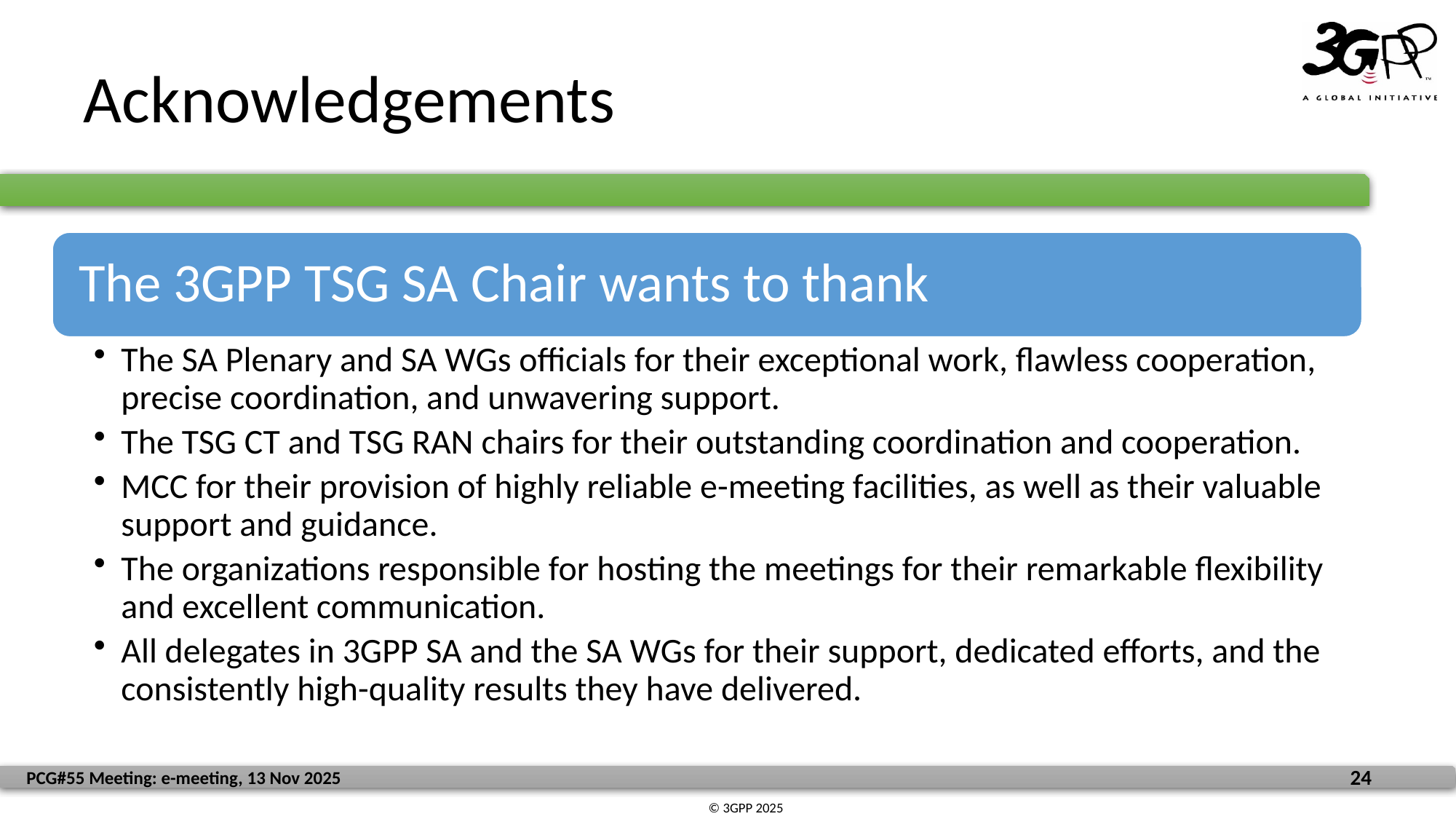

# Acknowledgements
The 3GPP TSG SA Chair wants to thank
The SA Plenary and SA WGs officials for their exceptional work, flawless cooperation, precise coordination, and unwavering support.
The TSG CT and TSG RAN chairs for their outstanding coordination and cooperation.
MCC for their provision of highly reliable e-meeting facilities, as well as their valuable support and guidance.
The organizations responsible for hosting the meetings for their remarkable flexibility and excellent communication.
All delegates in 3GPP SA and the SA WGs for their support, dedicated efforts, and the consistently high-quality results they have delivered.